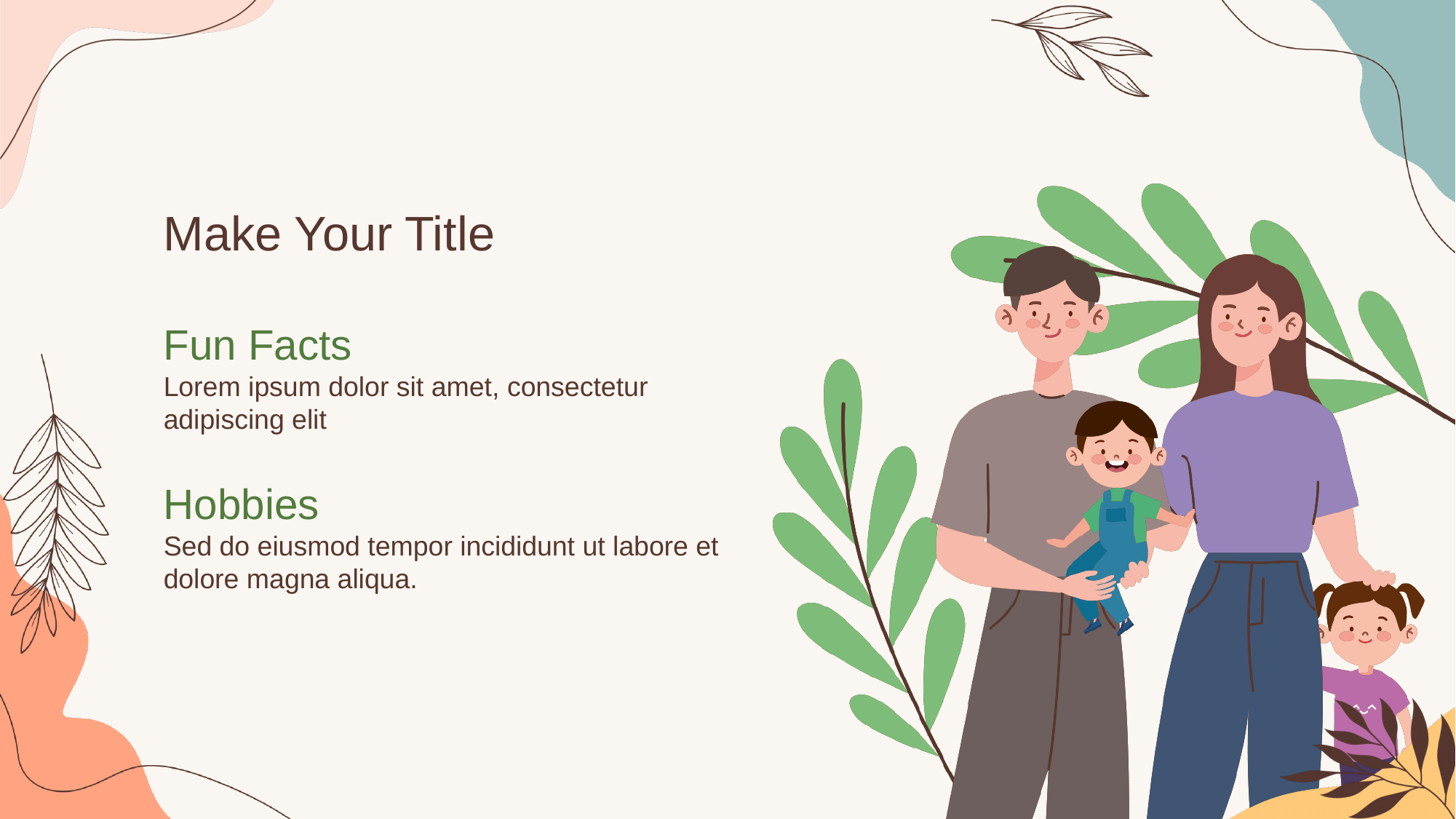

Make Your Title
Fun Facts
Lorem ipsum dolor sit amet, consectetur adipiscing elit
Hobbies
Sed do eiusmod tempor incididunt ut labore et dolore magna aliqua.